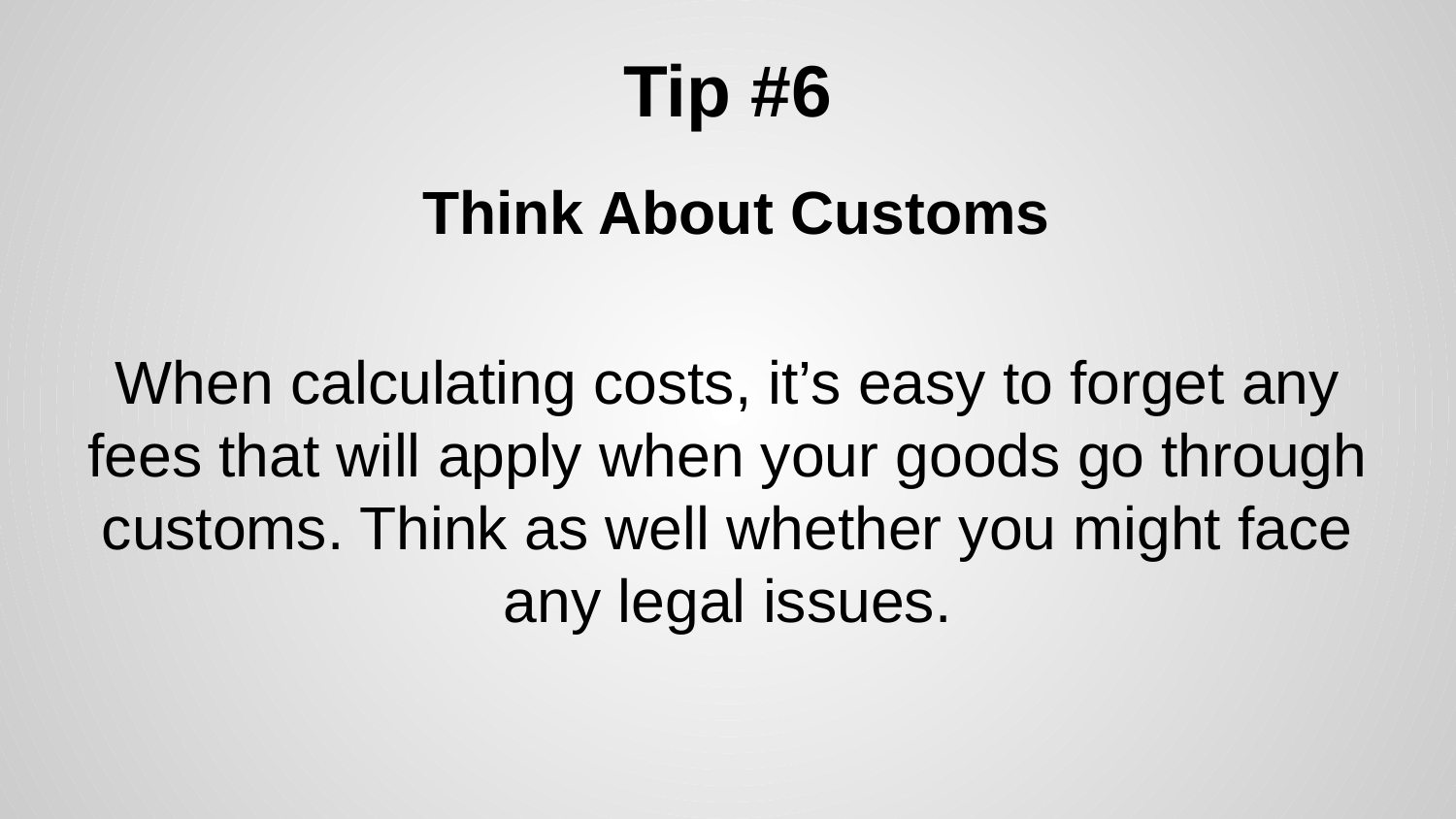

# Tip #6
 Think About Customs

When calculating costs, it’s easy to forget any fees that will apply when your goods go through customs. Think as well whether you might face any legal issues.